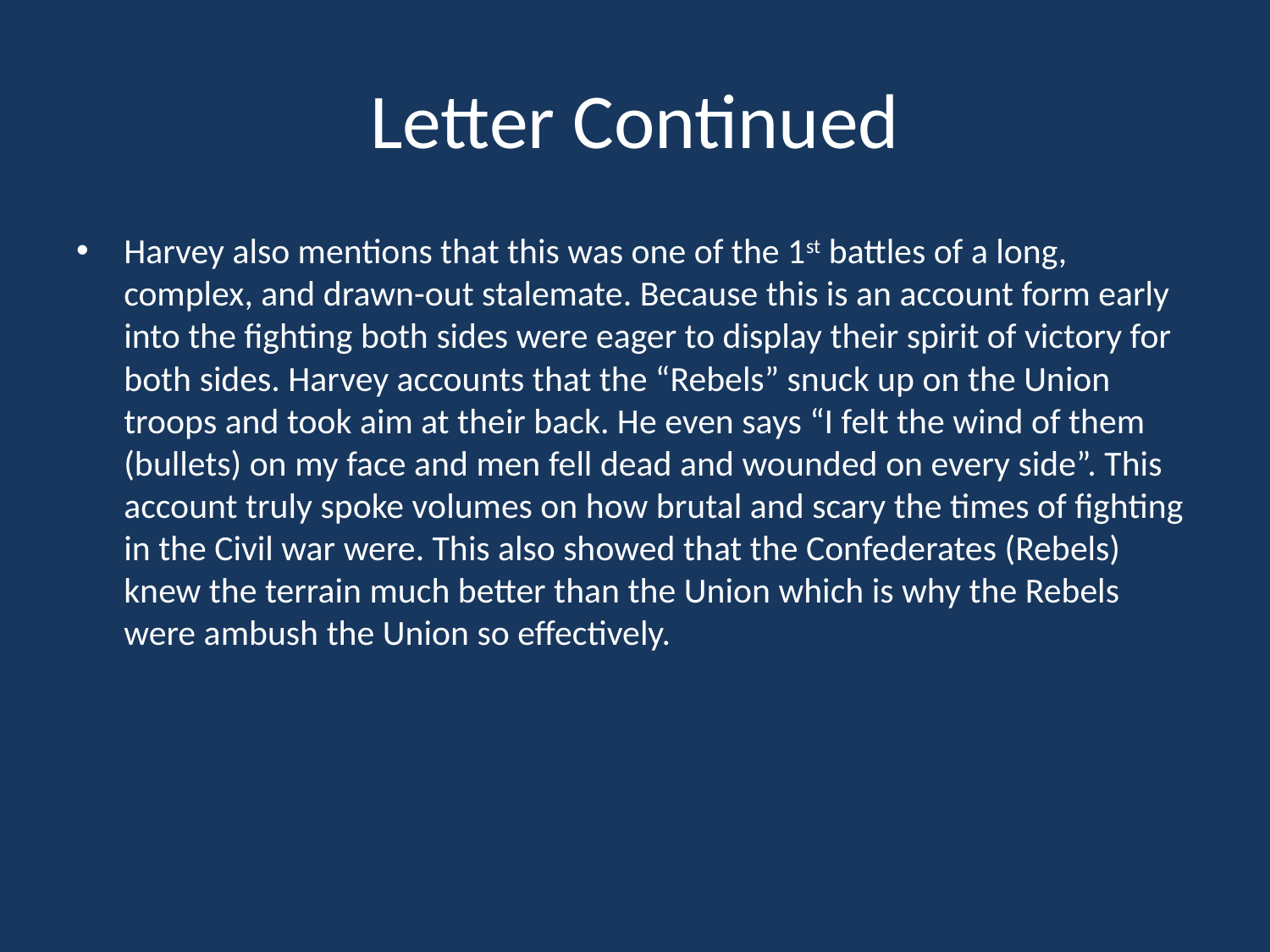

# Letter Continued
Harvey also mentions that this was one of the 1st battles of a long, complex, and drawn-out stalemate. Because this is an account form early into the fighting both sides were eager to display their spirit of victory for both sides. Harvey accounts that the “Rebels” snuck up on the Union troops and took aim at their back. He even says “I felt the wind of them (bullets) on my face and men fell dead and wounded on every side”. This account truly spoke volumes on how brutal and scary the times of fighting in the Civil war were. This also showed that the Confederates (Rebels) knew the terrain much better than the Union which is why the Rebels were ambush the Union so effectively.